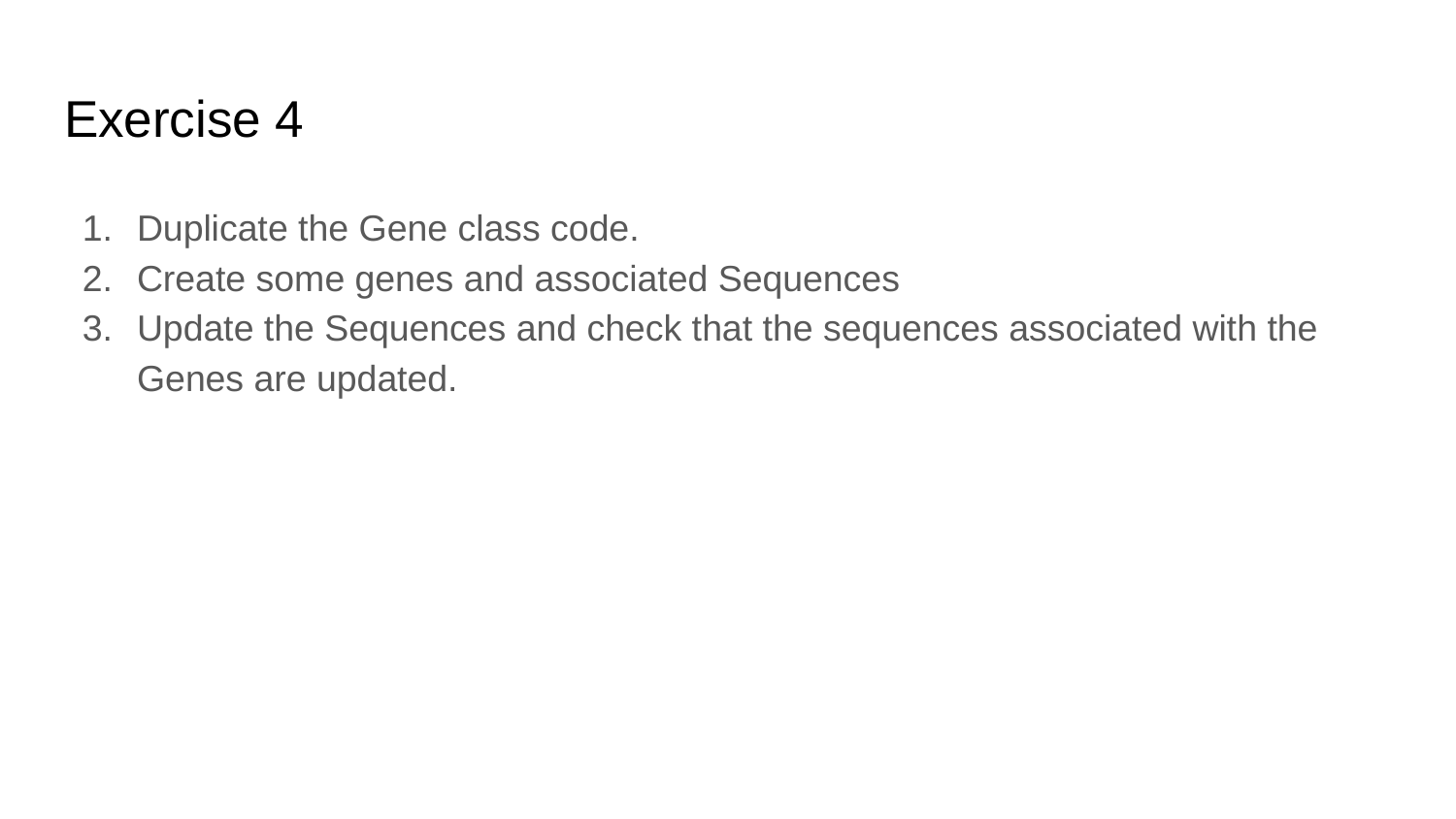

# Exercise 4
Duplicate the Gene class code.
Create some genes and associated Sequences
Update the Sequences and check that the sequences associated with the Genes are updated.